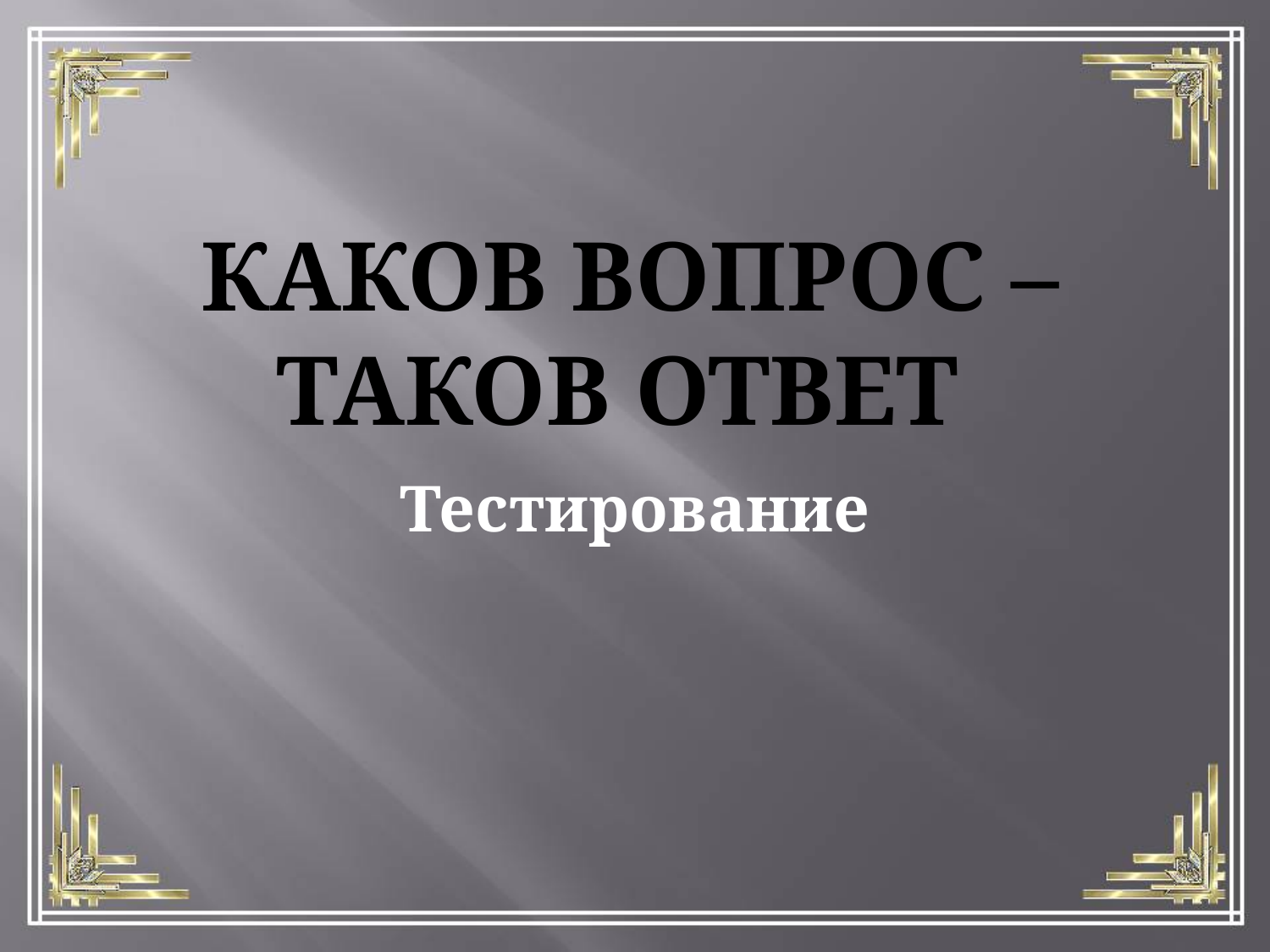

# Каков вопрос – таков ответ
Тестирование